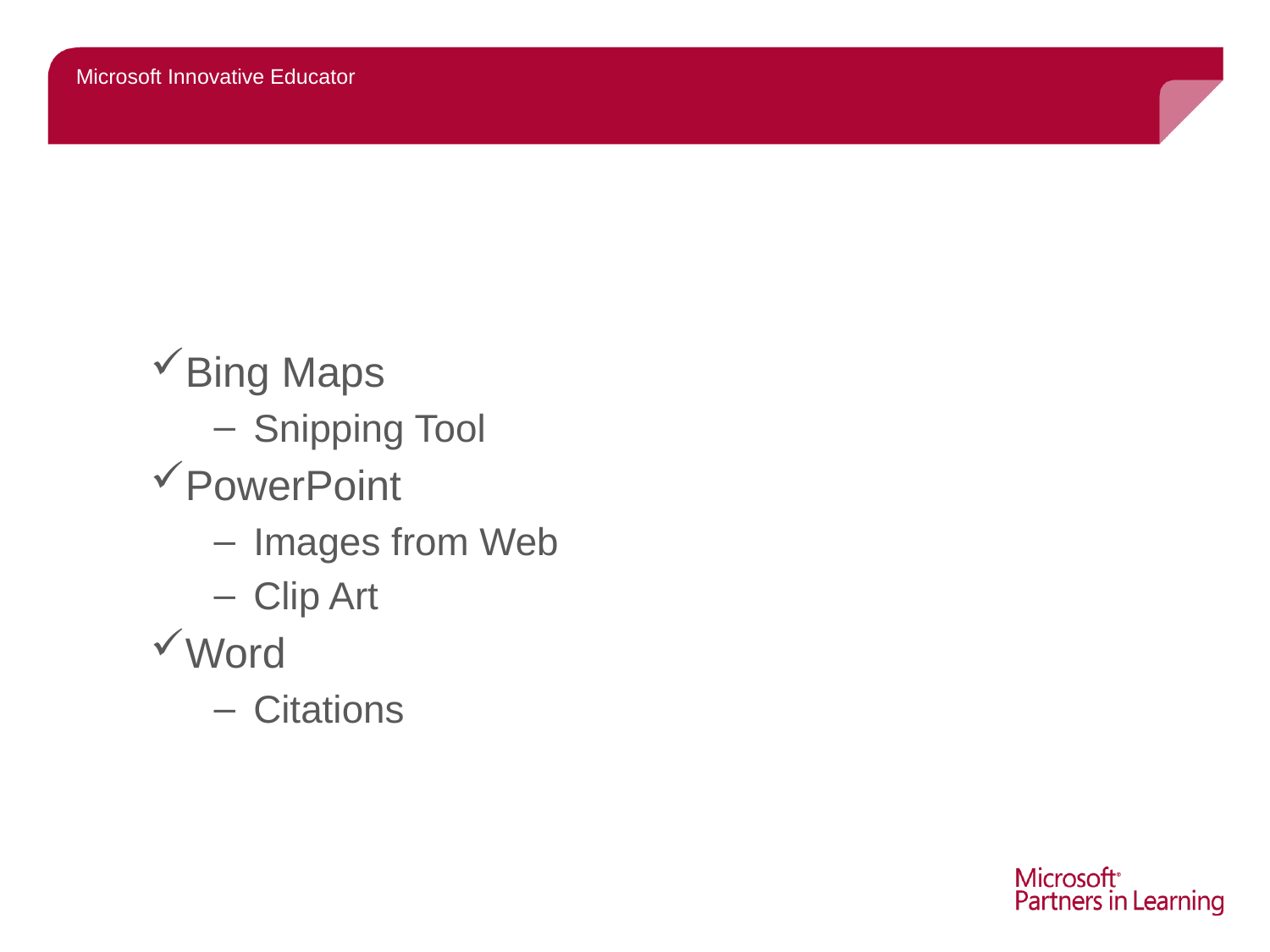

#
Bing Maps
Snipping Tool
PowerPoint
Images from Web
Clip Art
Word
Citations